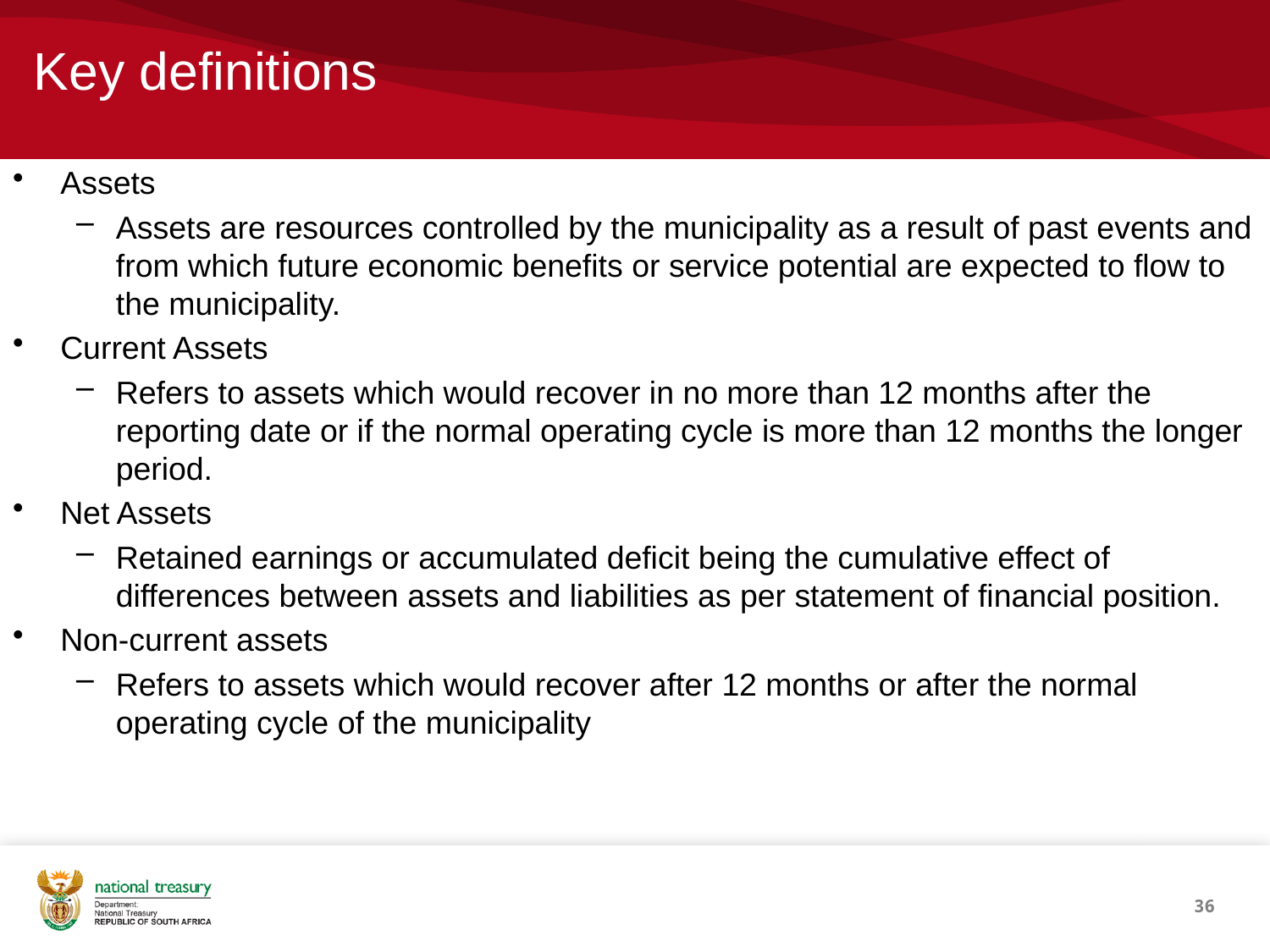

# Key definitions
Assets
Assets are resources controlled by the municipality as a result of past events and from which future economic benefits or service potential are expected to flow to the municipality.
Current Assets
Refers to assets which would recover in no more than 12 months after the reporting date or if the normal operating cycle is more than 12 months the longer period.
Net Assets
Retained earnings or accumulated deficit being the cumulative effect of differences between assets and liabilities as per statement of financial position.
Non-current assets
Refers to assets which would recover after 12 months or after the normal operating cycle of the municipality

36